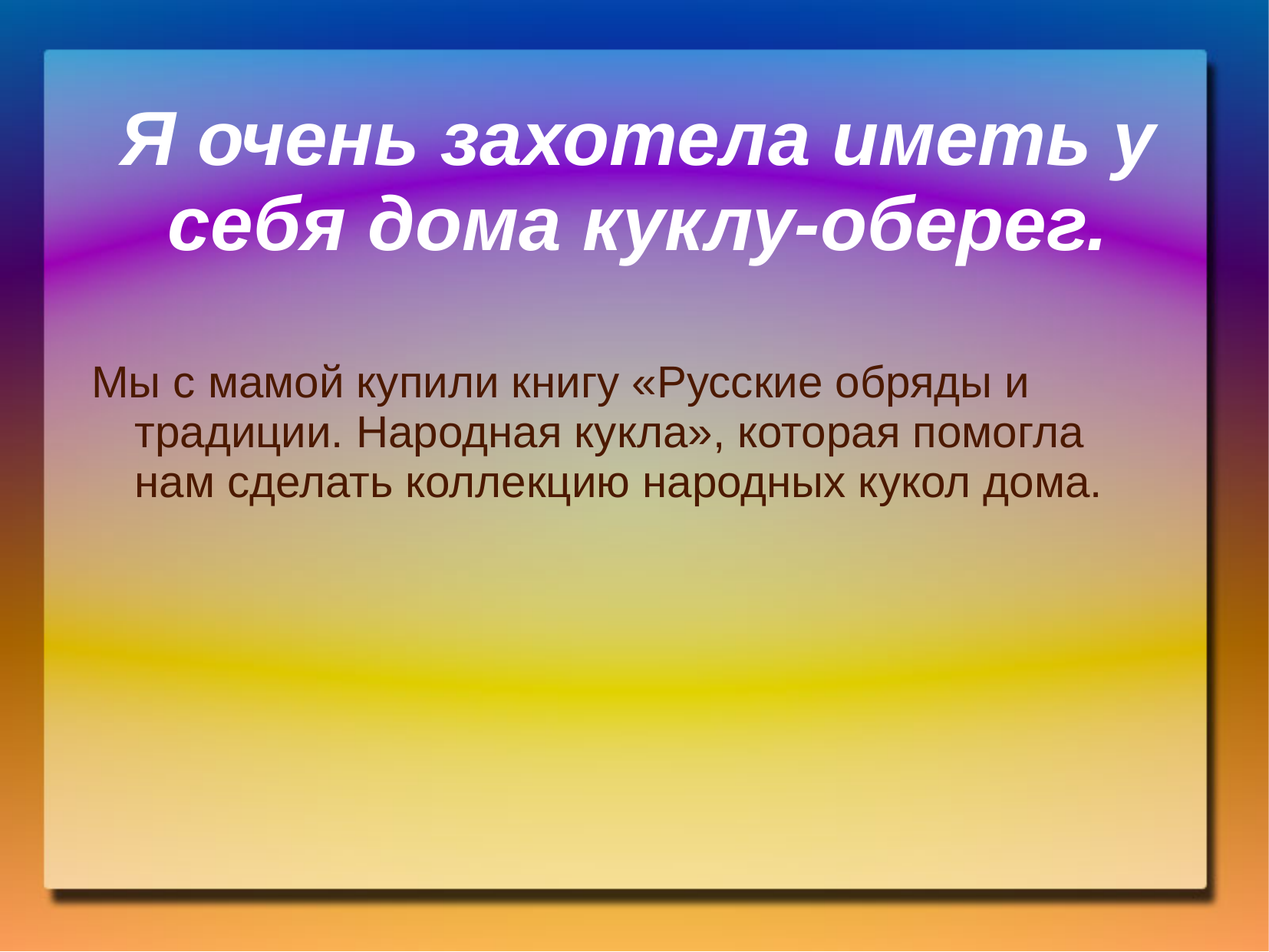

# Я очень захотела иметь у себя дома куклу-оберег.
Мы с мамой купили книгу «Русские обряды и традиции. Народная кукла», которая помогла нам сделать коллекцию народных кукол дома.